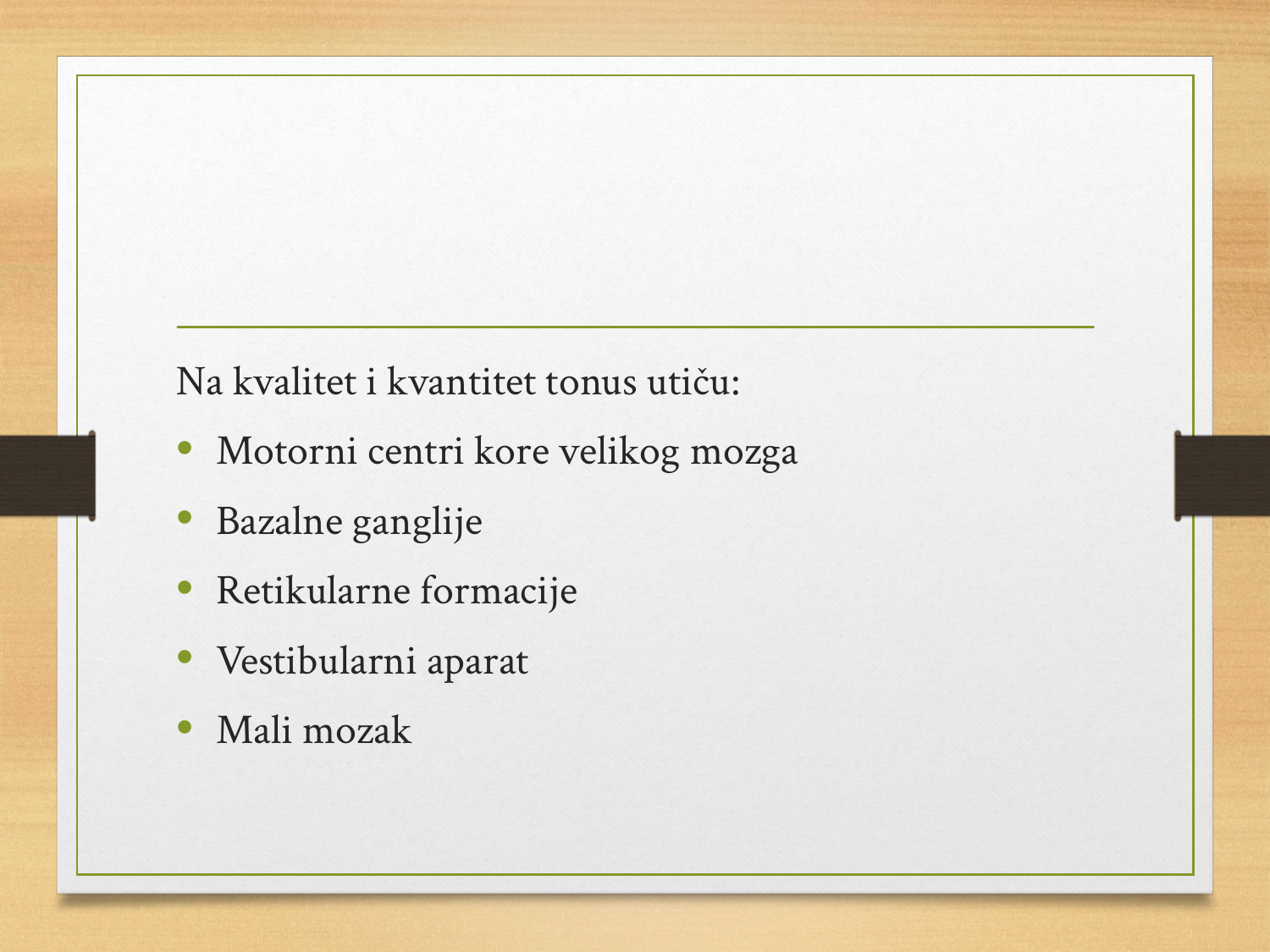

#
Na kvalitet i kvantitet tonus utiču:
Motorni centri kore velikog mozga
Bazalne ganglije
Retikularne formacije
Vestibularni aparat
Mali mozak